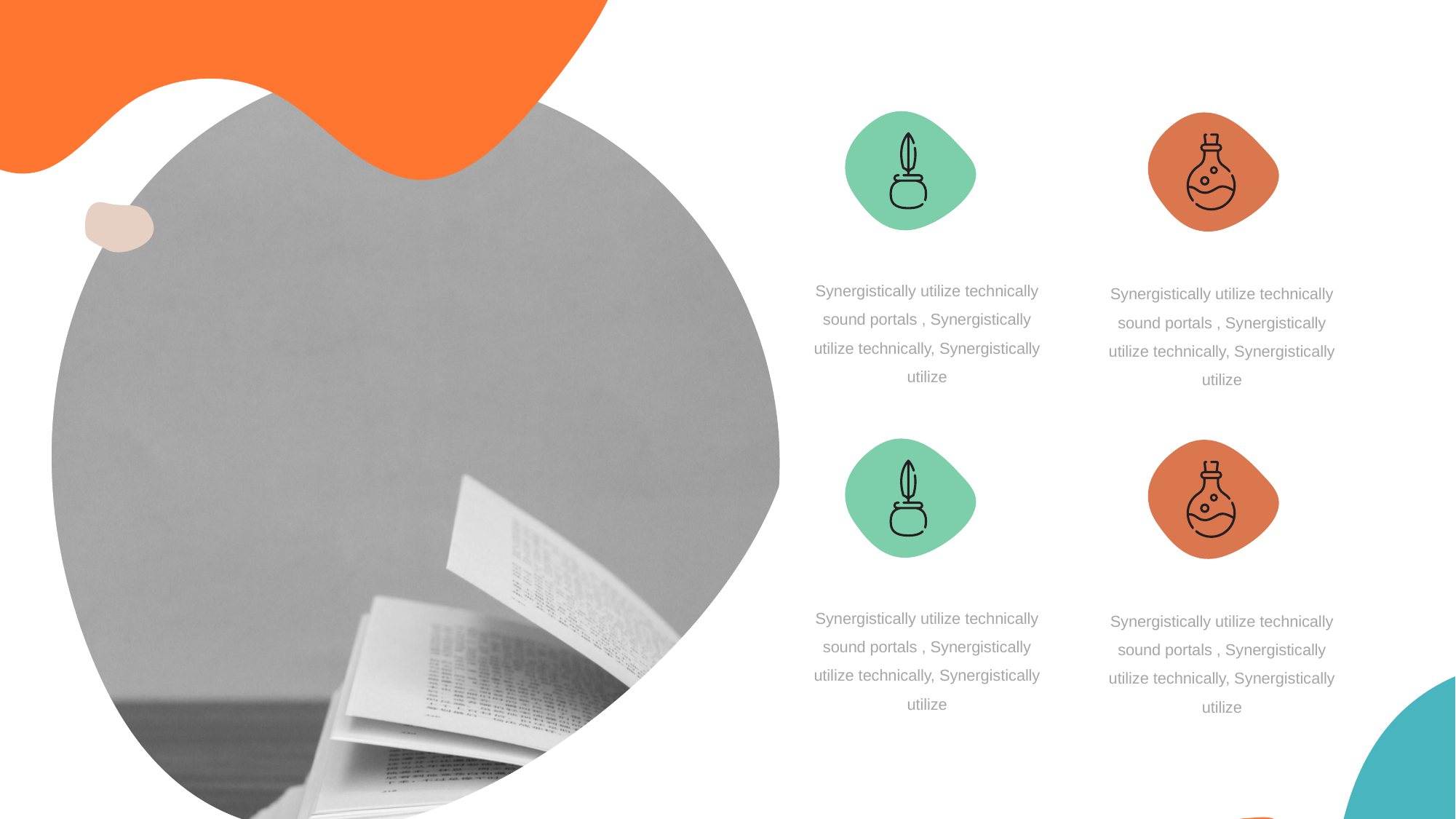

Synergistically utilize technically sound portals , Synergistically utilize technically, Synergistically utilize
Synergistically utilize technically sound portals , Synergistically utilize technically, Synergistically utilize

Synergistically utilize technically sound portals , Synergistically utilize technically, Synergistically utilize
Synergistically utilize technically sound portals , Synergistically utilize technically, Synergistically utilize